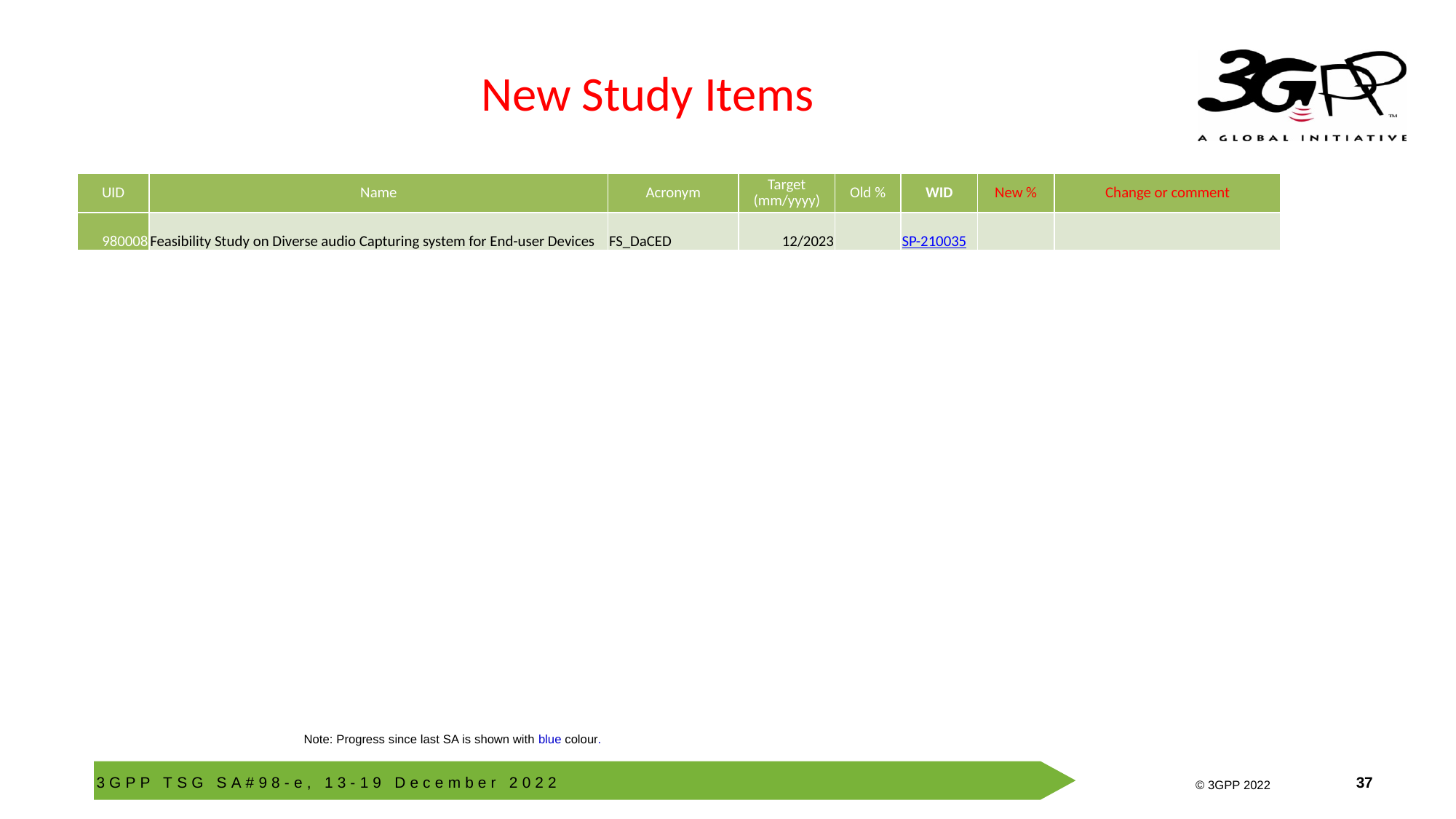

# New Study Items
| UID | Name | Acronym | Target (mm/yyyy) | Old % | WID | New % | Change or comment |
| --- | --- | --- | --- | --- | --- | --- | --- |
| 980008 | Feasibility Study on Diverse audio Capturing system for End-user Devices | FS\_DaCED | 12/2023 |  | SP-210035 |  |  |
Note: Progress since last SA is shown with blue colour.